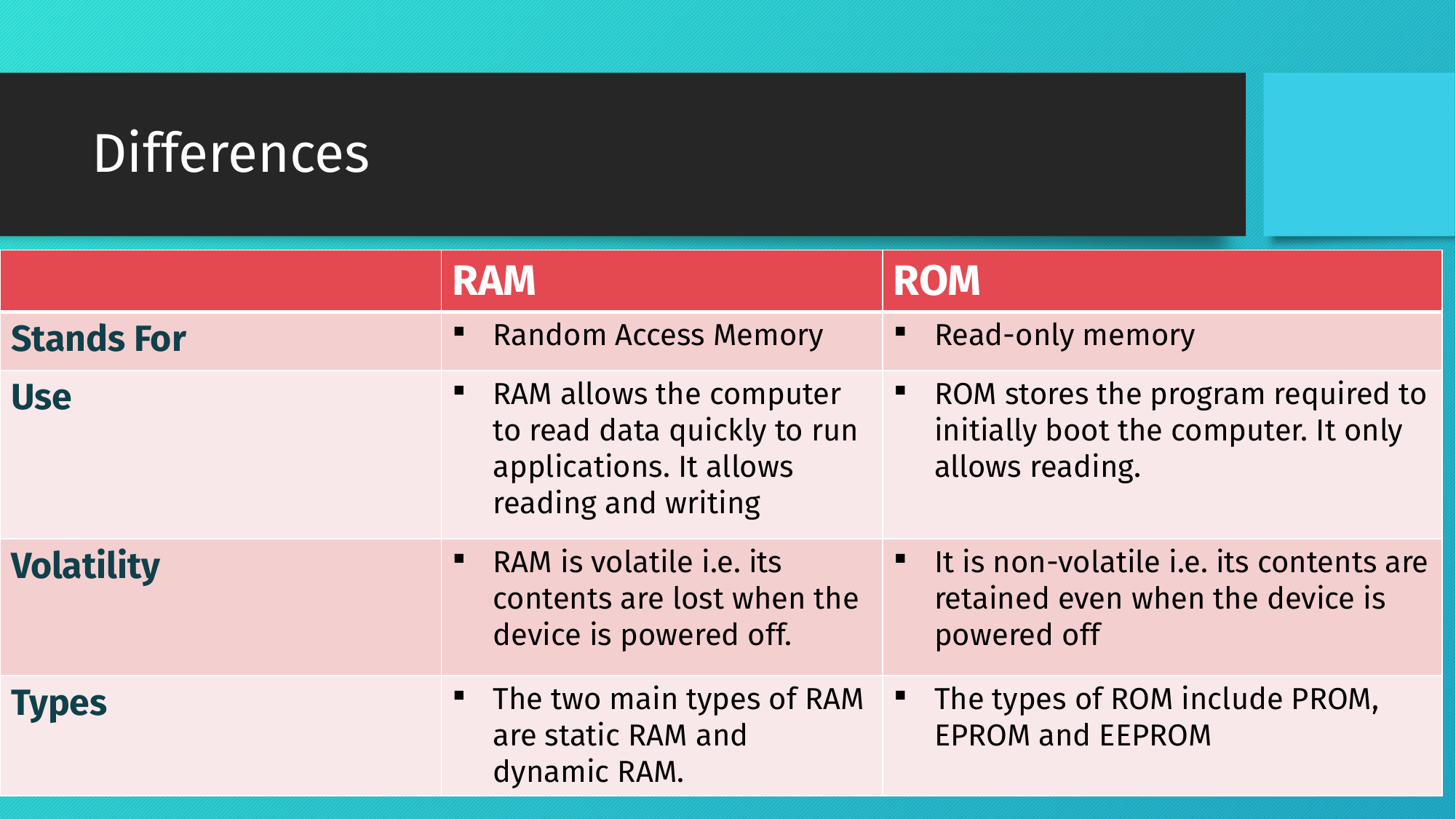

# Differences
|  | RAM | ROM |
| --- | --- | --- |
| Stands For | Random Access Memory | Read-only memory |
| Use | RAM allows the computer to read data quickly to run applications. It allows reading and writing | ROM stores the program required to initially boot the computer. It only allows reading. |
| Volatility | RAM is volatile i.e. its contents are lost when the device is powered off. | It is non-volatile i.e. its contents are retained even when the device is powered off |
| Types | The two main types of RAM are static RAM and dynamic RAM. | The types of ROM include PROM, EPROM and EEPROM |